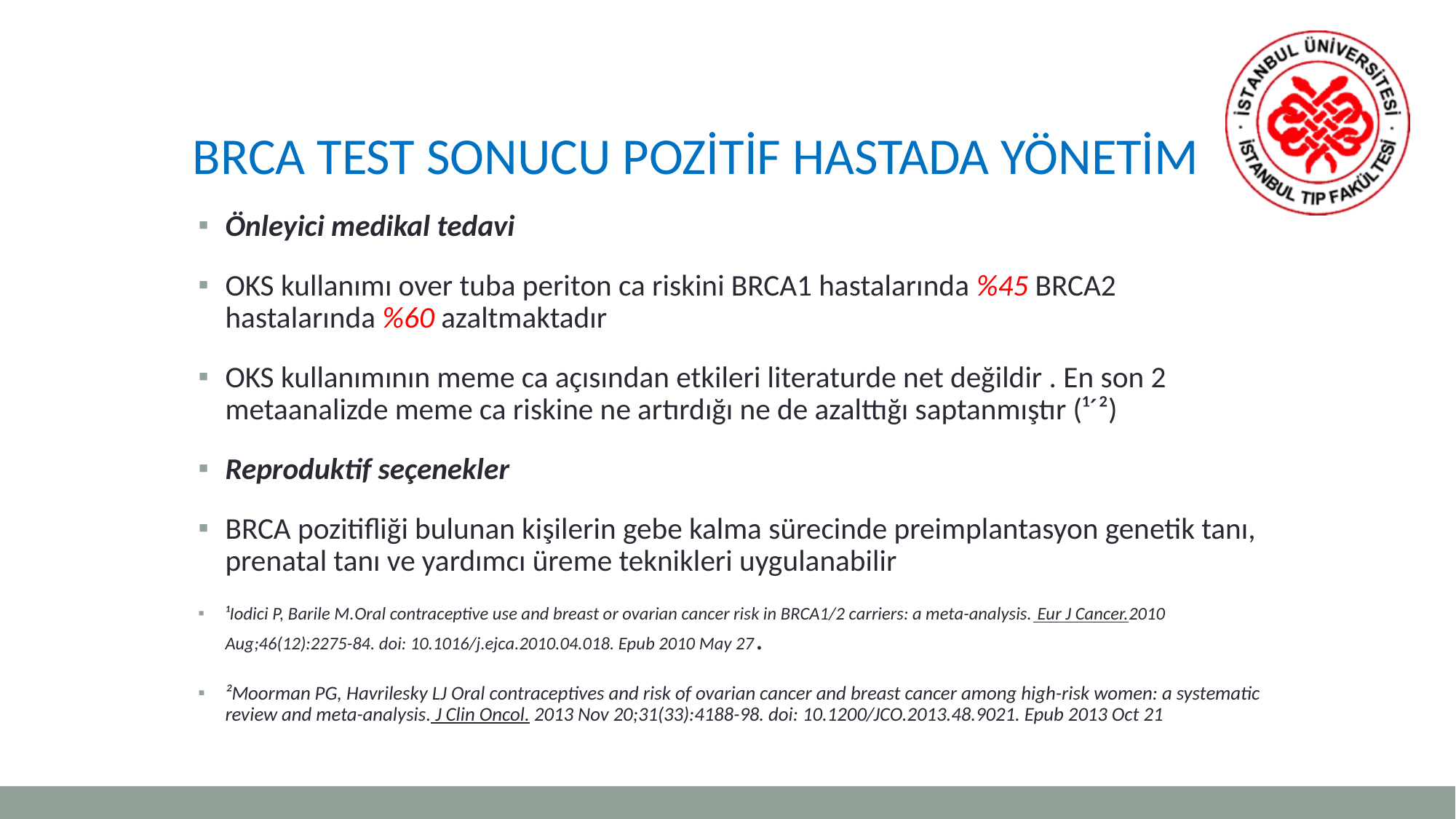

# Brca test sonucu pozitif hastada yönetim
Önleyici medikal tedavi
OKS kullanımı over tuba periton ca riskini BRCA1 hastalarında %45 BRCA2 hastalarında %60 azaltmaktadır
OKS kullanımının meme ca açısından etkileri literaturde net değildir . En son 2 metaanalizde meme ca riskine ne artırdığı ne de azalttığı saptanmıştır (¹´²)
Reproduktif seçenekler
BRCA pozitifliği bulunan kişilerin gebe kalma sürecinde preimplantasyon genetik tanı, prenatal tanı ve yardımcı üreme teknikleri uygulanabilir
¹Iodici P, Barile M.Oral contraceptive use and breast or ovarian cancer risk in BRCA1/2 carriers: a meta-analysis. Eur J Cancer.2010 Aug;46(12):2275-84. doi: 10.1016/j.ejca.2010.04.018. Epub 2010 May 27.
²Moorman PG, Havrilesky LJ Oral contraceptives and risk of ovarian cancer and breast cancer among high-risk women: a systematic review and meta-analysis. J Clin Oncol. 2013 Nov 20;31(33):4188-98. doi: 10.1200/JCO.2013.48.9021. Epub 2013 Oct 21